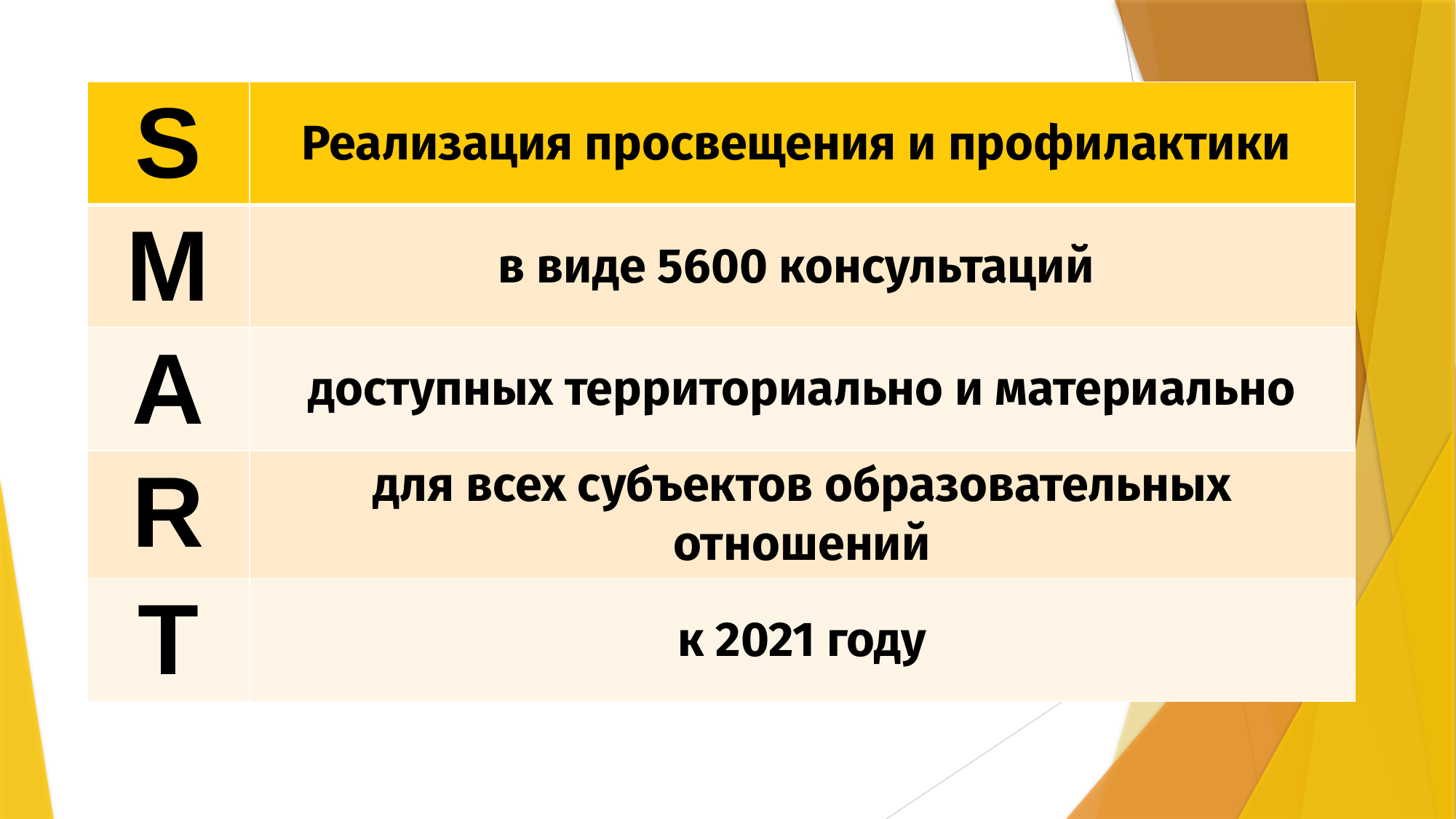

#
| S | Реализация просвещения и профилактики |
| --- | --- |
| M | в виде 5600 консультаций |
| A | доступных территориально и материально |
| R | для всех субъектов образовательных отношений |
| T | к 2021 году |